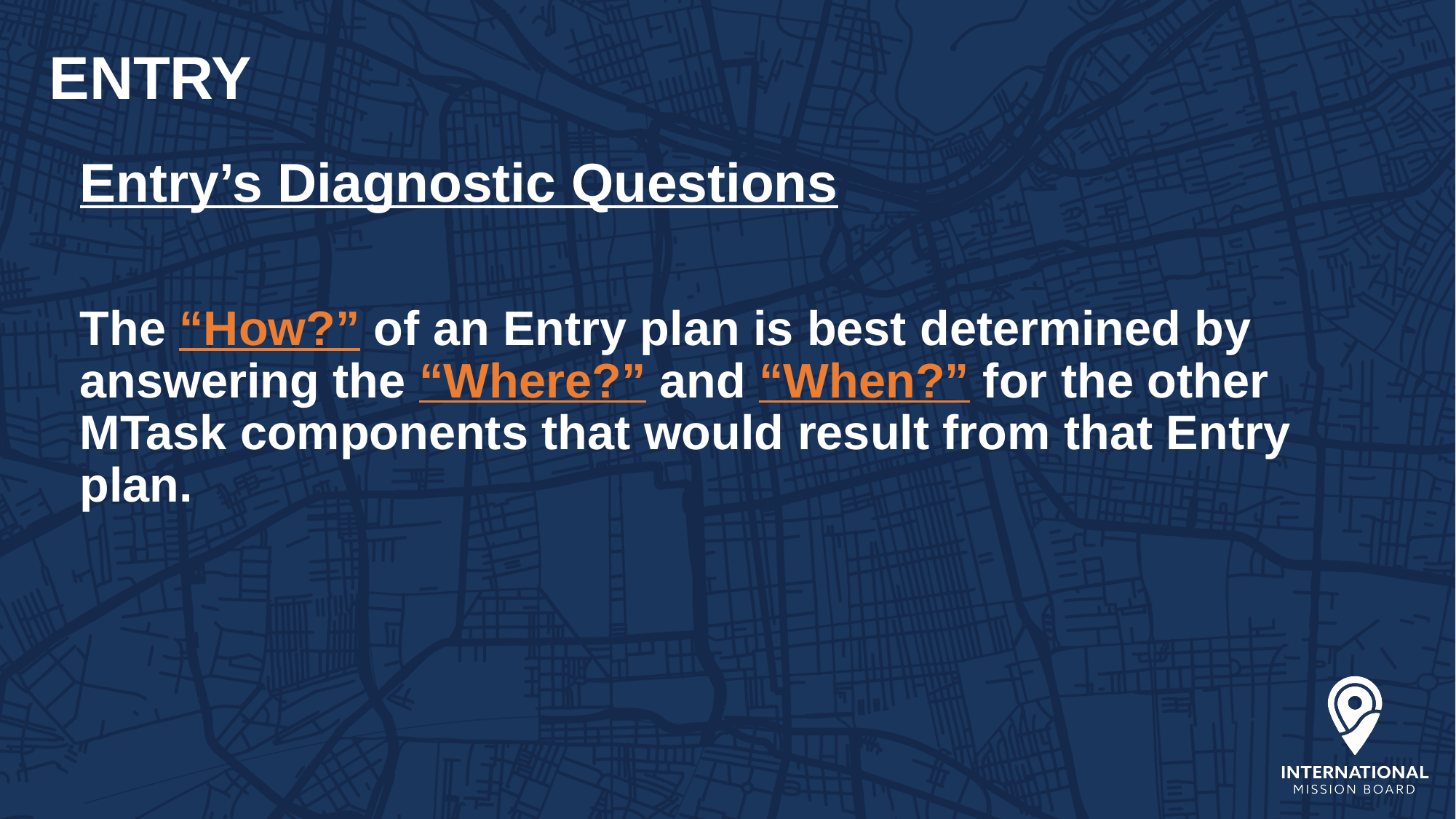

# ENTRY
Entry’s Diagnostic Questions

The “How?” of an Entry plan is best determined by answering the “Where?” and “When?” for the other MTask components that would result from that Entry plan.